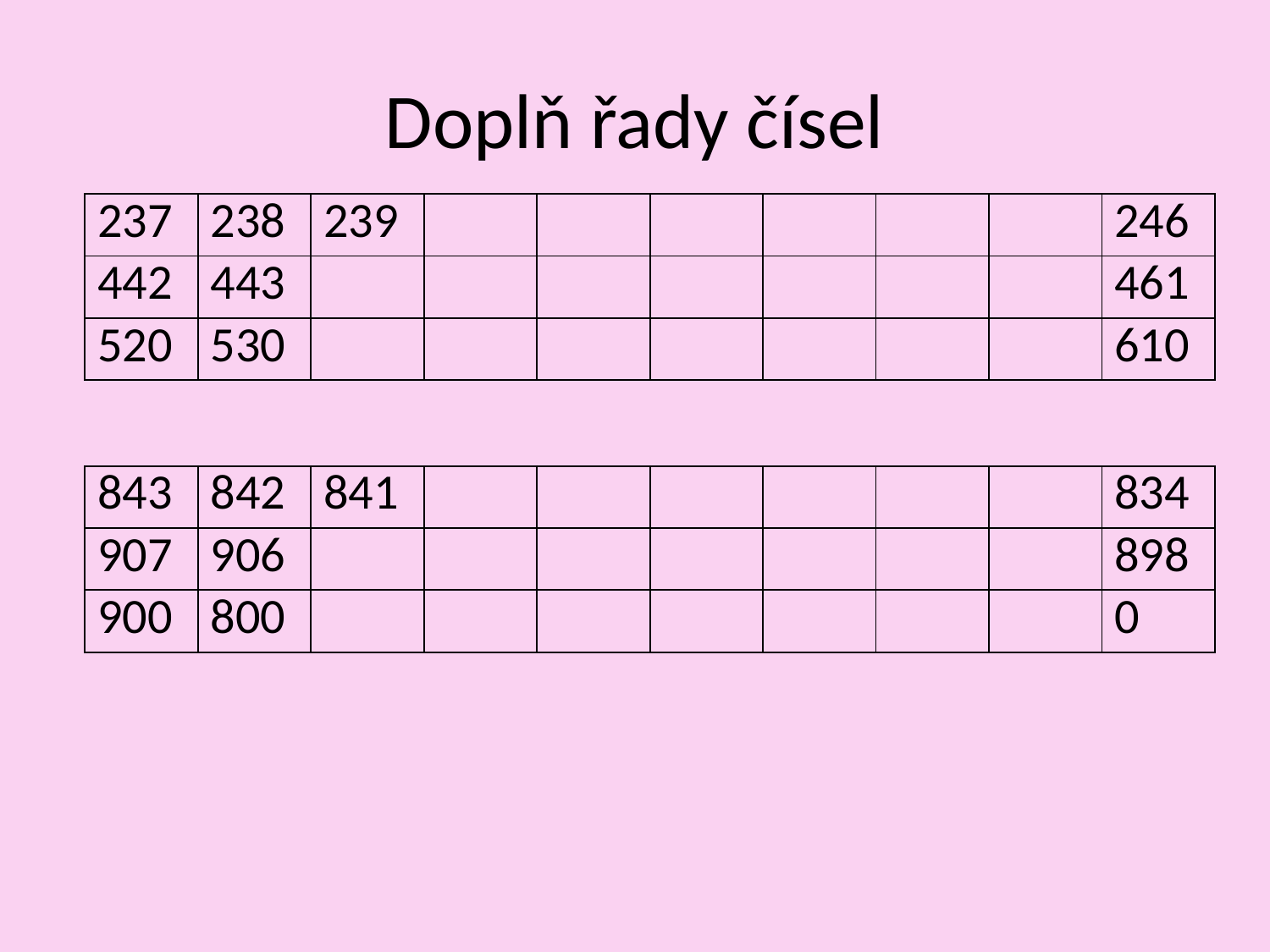

# Doplň řady čísel
| 237 | 238 | 239 |  |  |  |  |  |  | 246 |
| --- | --- | --- | --- | --- | --- | --- | --- | --- | --- |
| 442 | 443 |  |  |  |  |  |  |  | 461 |
| 520 | 530 |  |  |  |  |  |  |  | 610 |
| 843 | 842 | 841 |  |  |  |  |  |  | 834 |
| --- | --- | --- | --- | --- | --- | --- | --- | --- | --- |
| 907 | 906 |  |  |  |  |  |  |  | 898 |
| 900 | 800 |  |  |  |  |  |  |  | 0 |